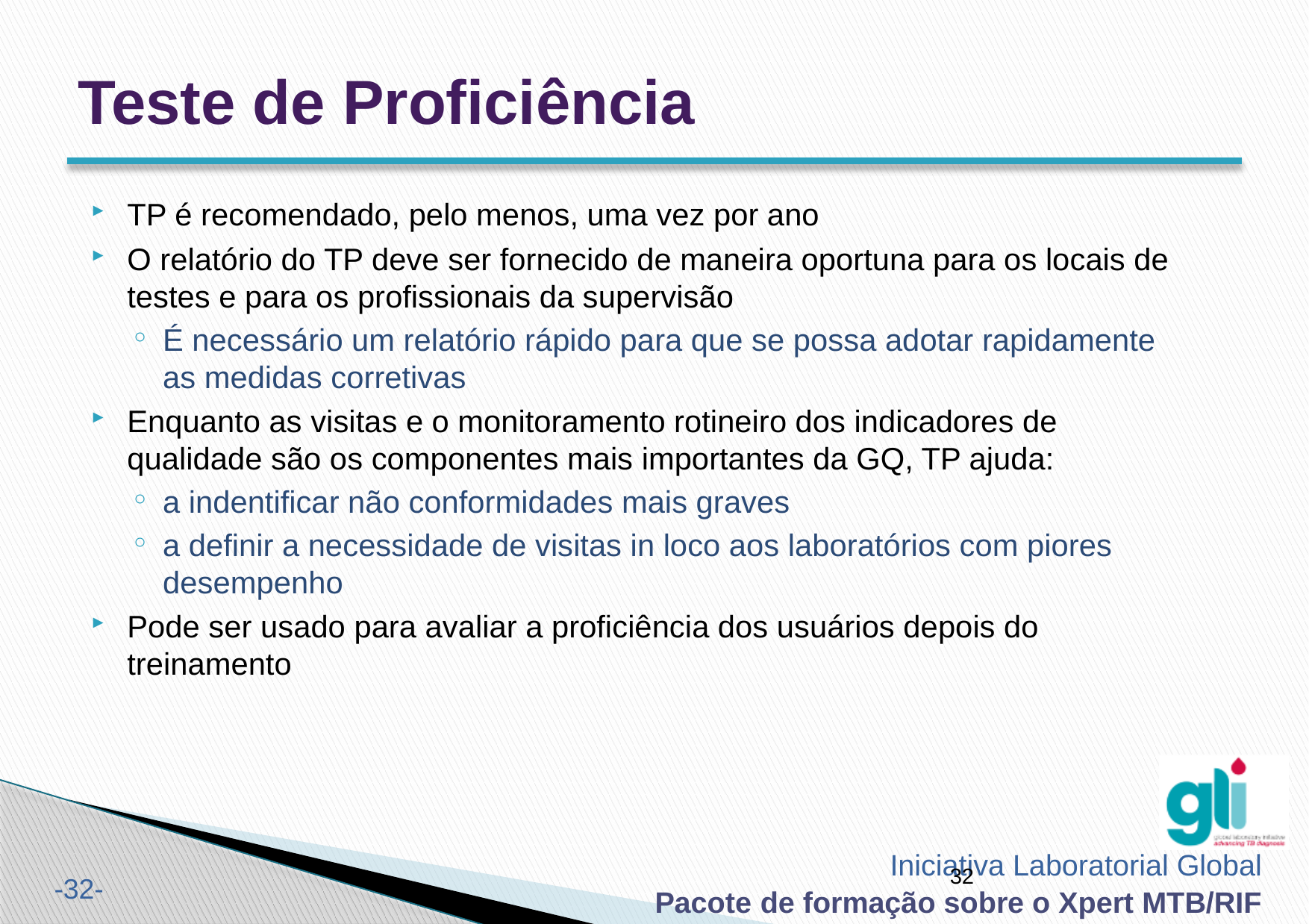

# Teste de Proficiência
TP é recomendado, pelo menos, uma vez por ano
O relatório do TP deve ser fornecido de maneira oportuna para os locais de testes e para os profissionais da supervisão
É necessário um relatório rápido para que se possa adotar rapidamente as medidas corretivas
Enquanto as visitas e o monitoramento rotineiro dos indicadores de qualidade são os componentes mais importantes da GQ, TP ajuda:
a indentificar não conformidades mais graves
a definir a necessidade de visitas in loco aos laboratórios com piores desempenho
Pode ser usado para avaliar a proficiência dos usuários depois do treinamento

32